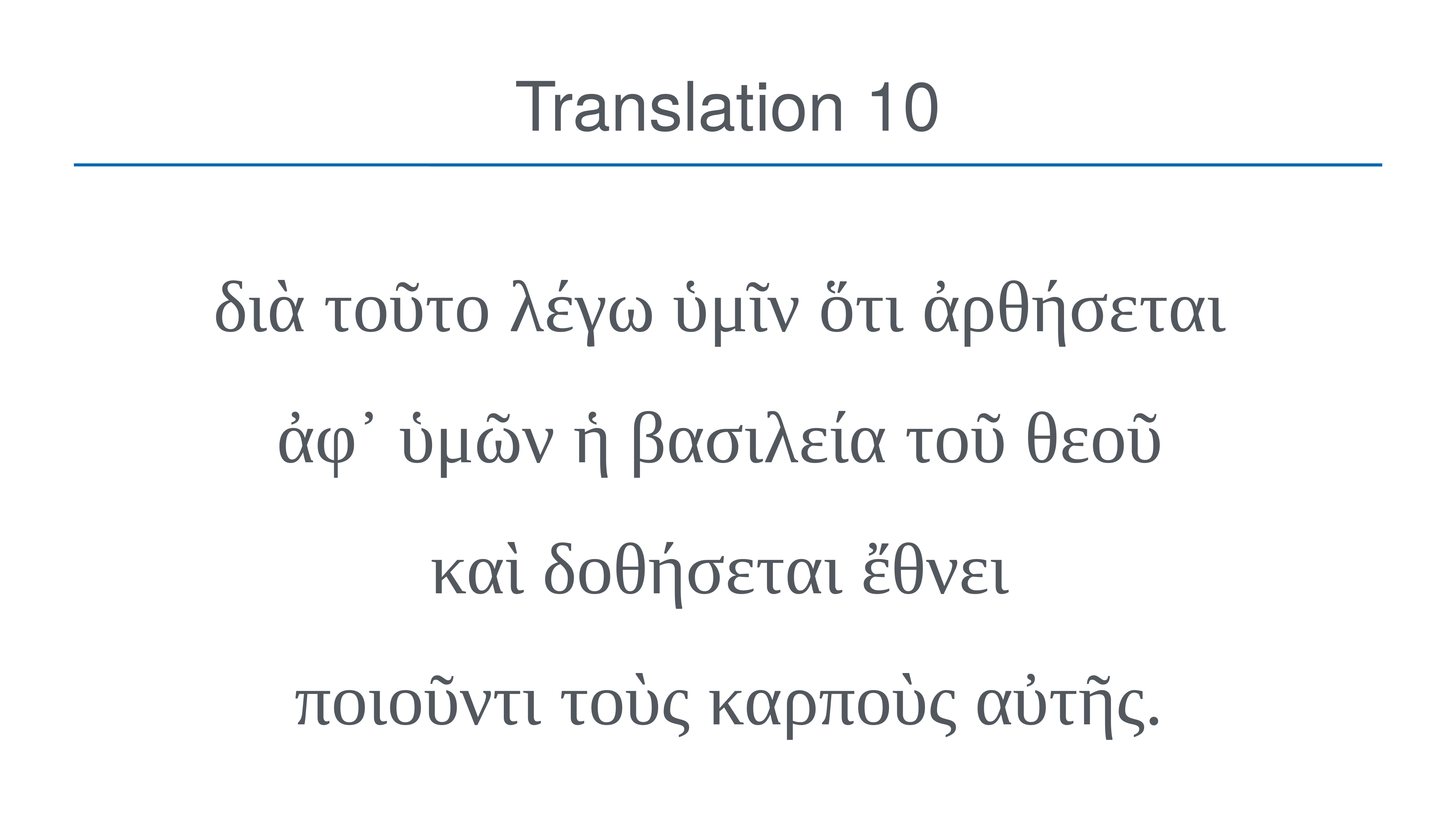

# Translation 10
διὰ τοῦτο λέγω ὑμῖν ὅτι ἀρθήσεται
ἀφ᾽ ὑμῶν ἡ βασιλεία τοῦ θεοῦ
καὶ δοθήσεται ἔθνει
ποιοῦντι τοὺς καρποὺς αὐτῆς.